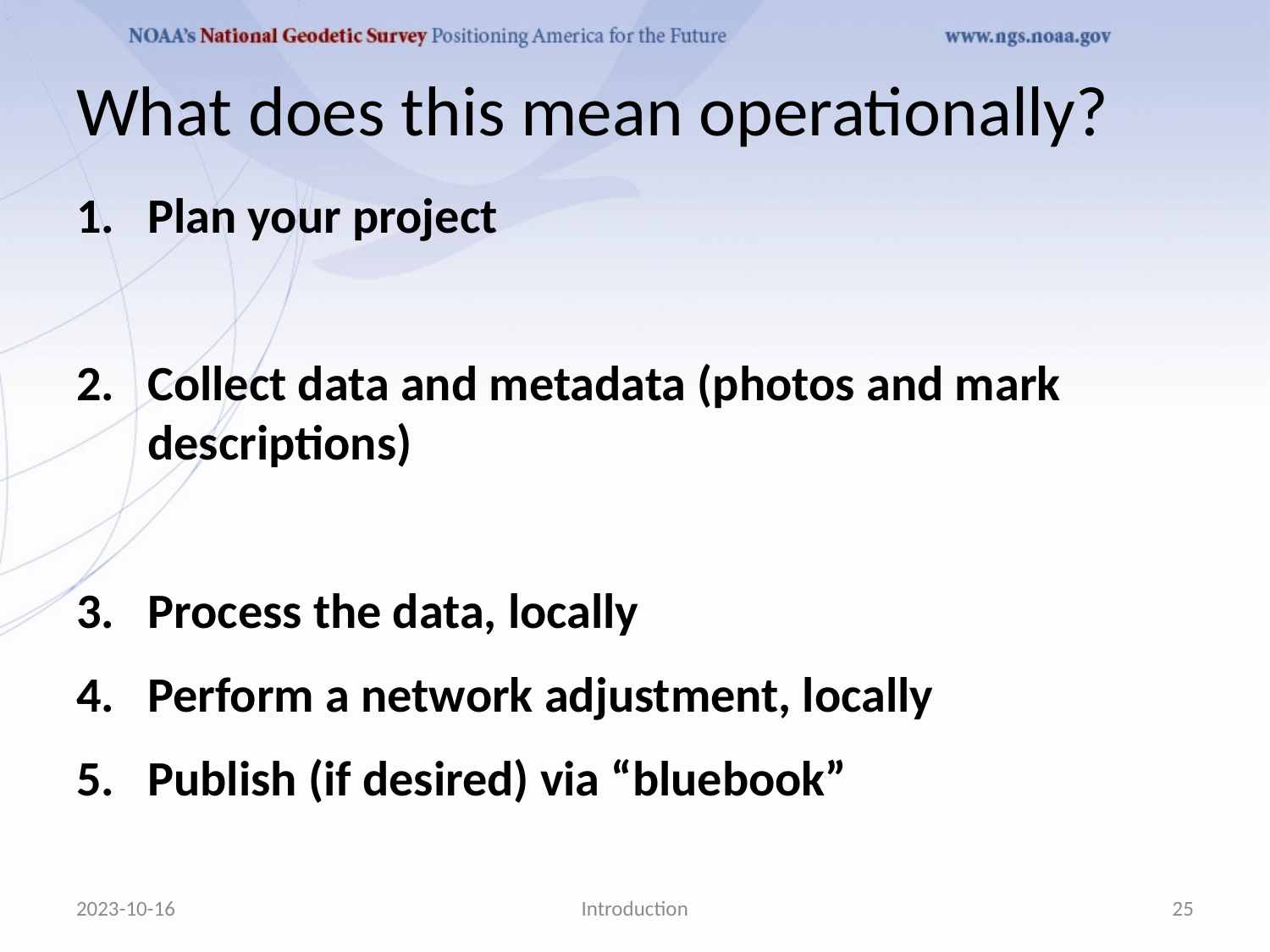

# What does this mean operationally?
Plan your project

Collect data and metadata (photos and mark descriptions)

Process the data, locally
Perform a network adjustment, locally
Publish (if desired) via “bluebook”
2023-10-16
Introduction
25